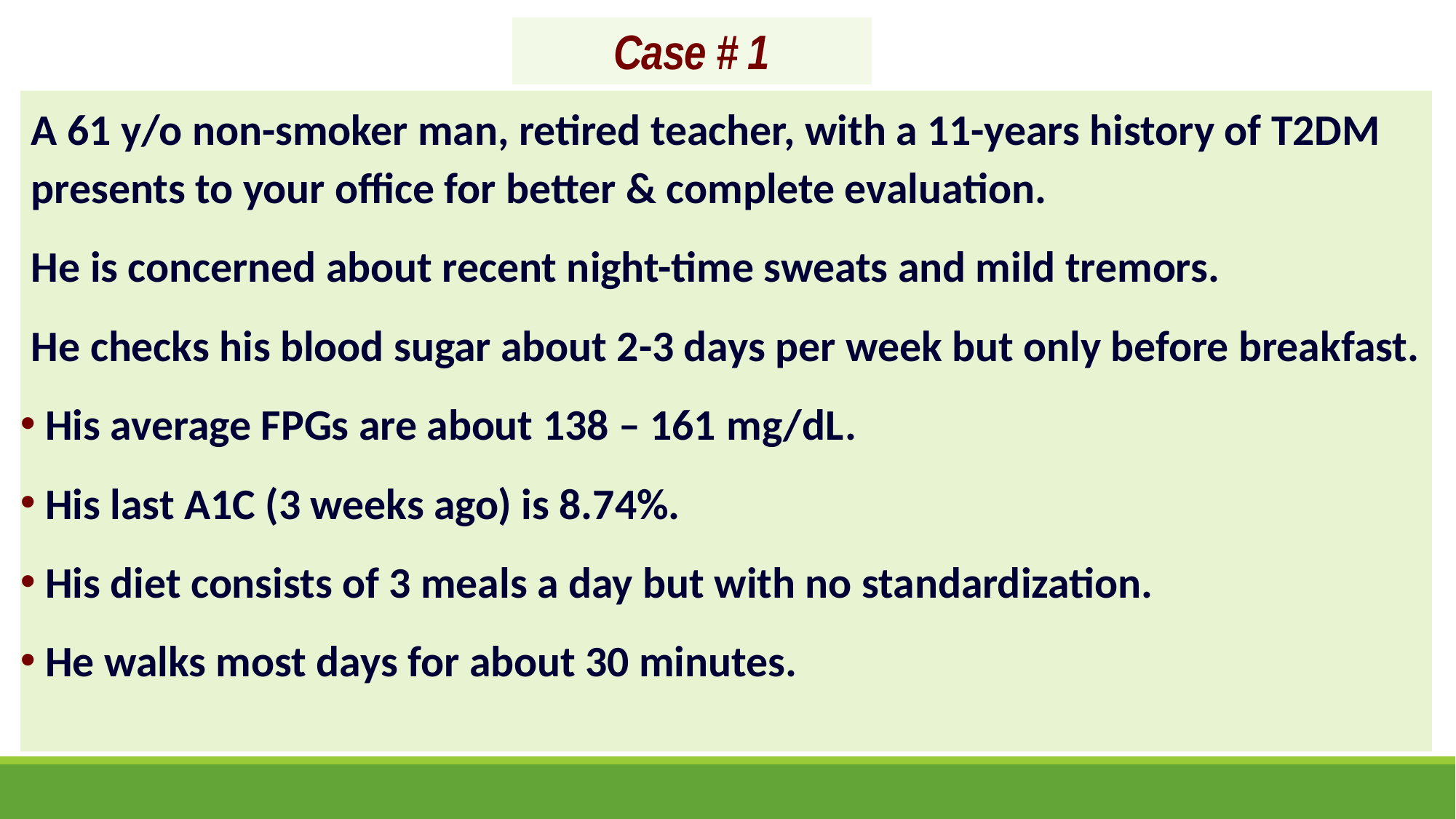

# Case # 1
A 61 y/o non-smoker man, retired teacher, with a 11-years history of T2DM presents to your office for better & complete evaluation.
He is concerned about recent night-time sweats and mild tremors.
He checks his blood sugar about 2-3 days per week but only before breakfast.
 His average FPGs are about 138 – 161 mg/dL.
 His last A1C (3 weeks ago) is 8.74%.
 His diet consists of 3 meals a day but with no standardization.
 He walks most days for about 30 minutes.